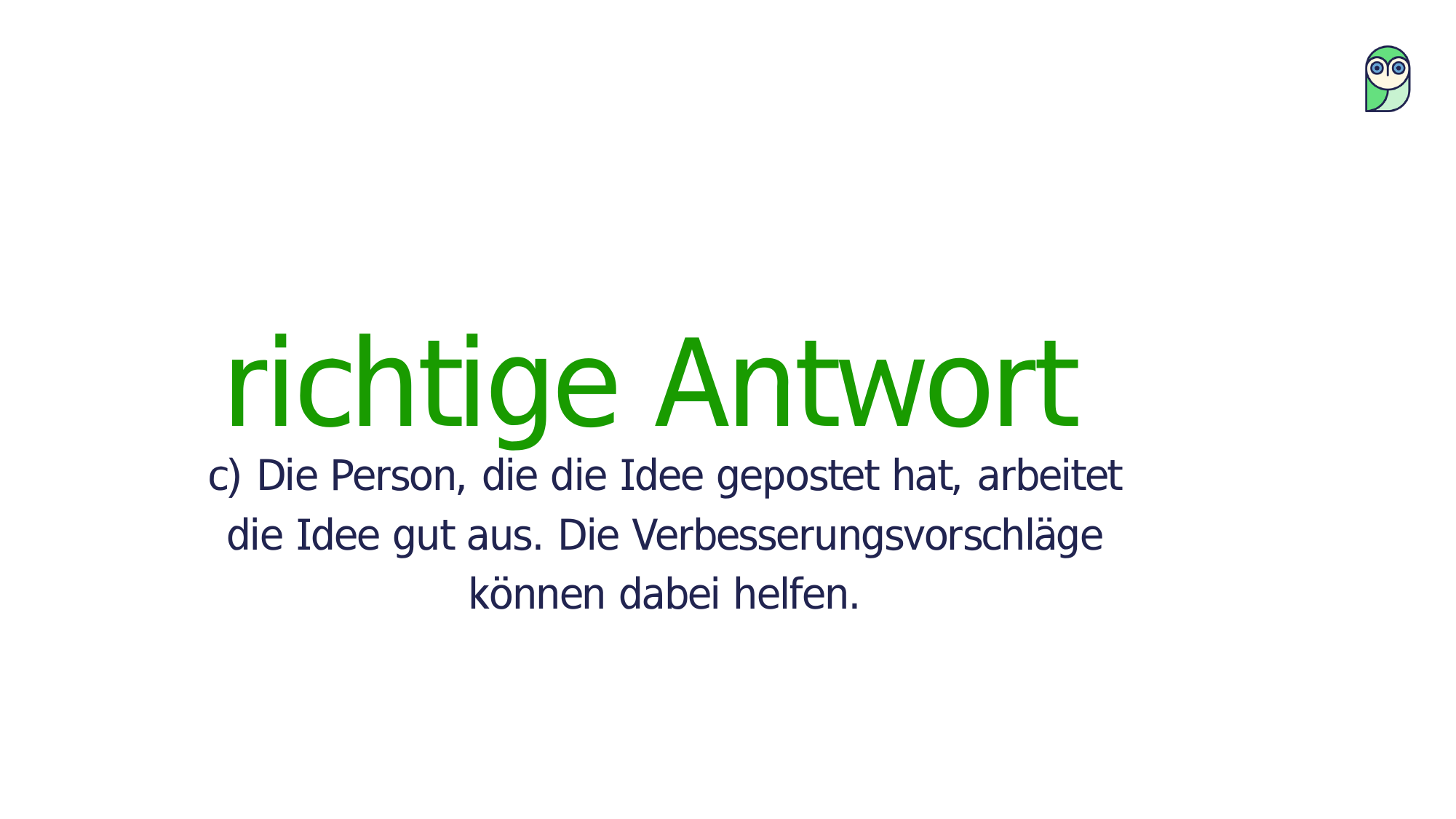

richtige Antwort
c) Die Person, die die Idee gepostet hat, arbeitet die Idee gut aus. Die Verbesserungsvorschläge können dabei helfen.